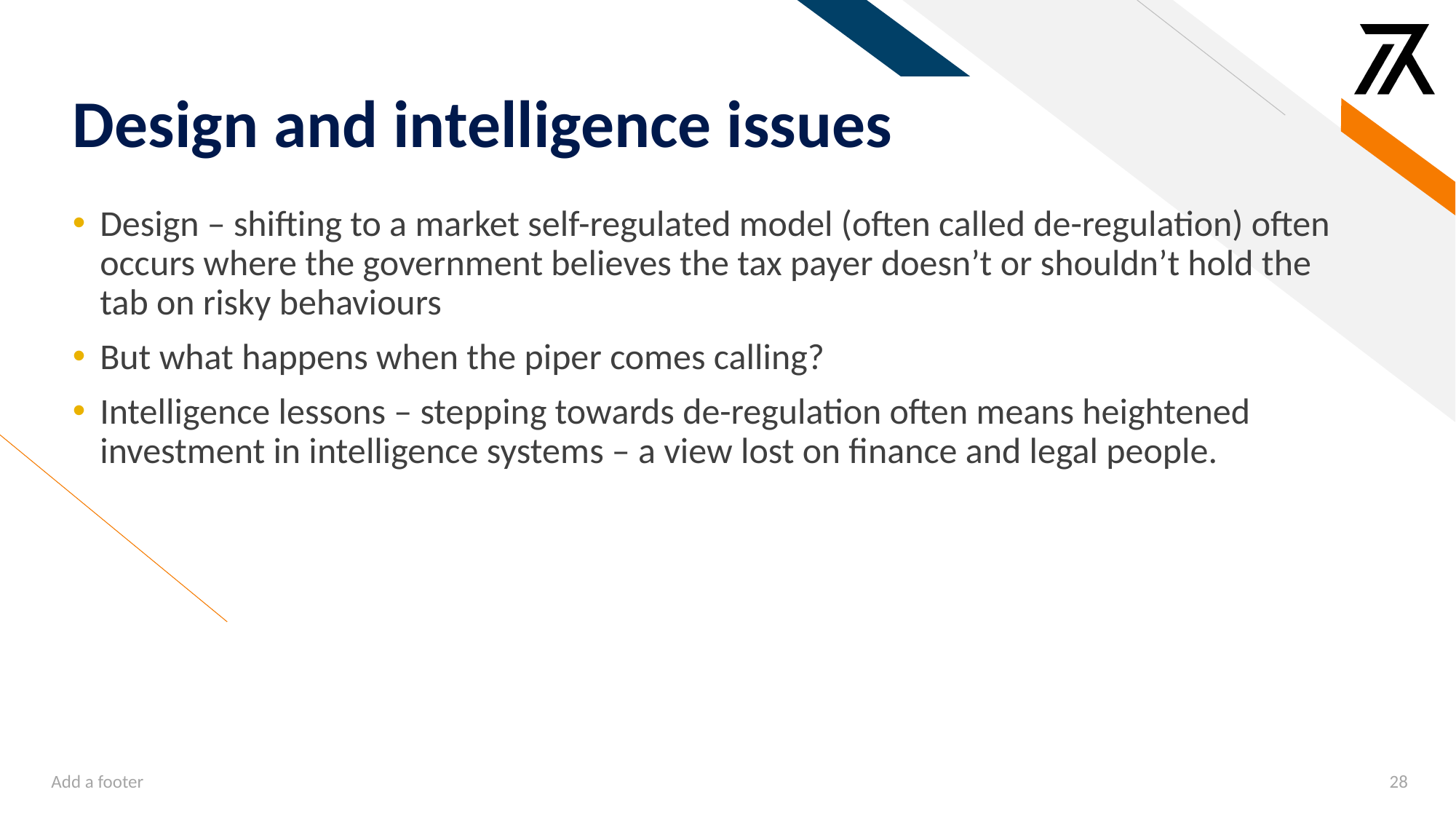

# Design and intelligence issues
Design – shifting to a market self-regulated model (often called de-regulation) often occurs where the government believes the tax payer doesn’t or shouldn’t hold the tab on risky behaviours
But what happens when the piper comes calling?
Intelligence lessons – stepping towards de-regulation often means heightened investment in intelligence systems – a view lost on finance and legal people.
Add a footer
28